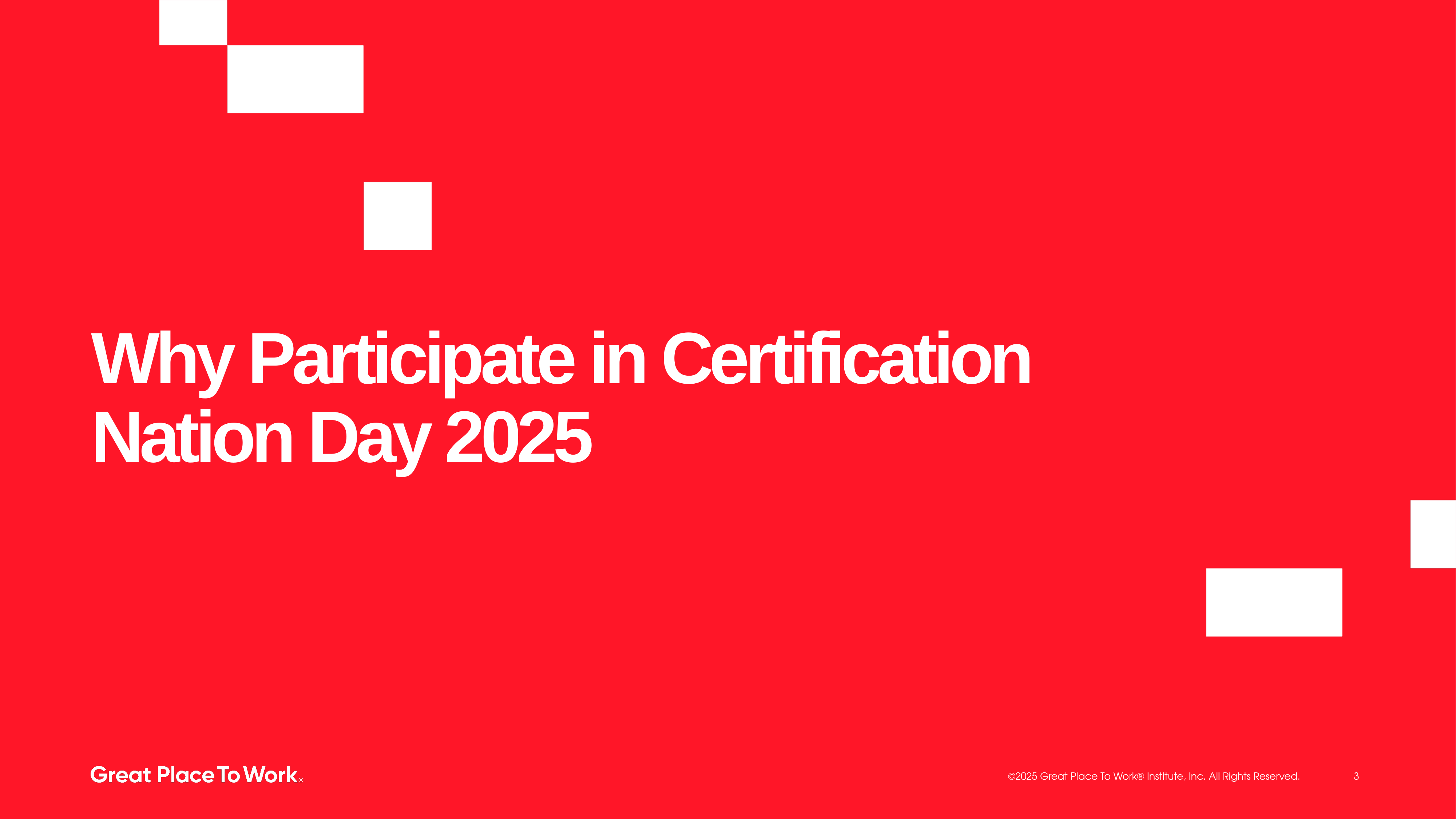

# Why Participate in Certification Nation Day 2025
3
©2025 Great Place To Work® Institute, Inc. All Rights Reserved.